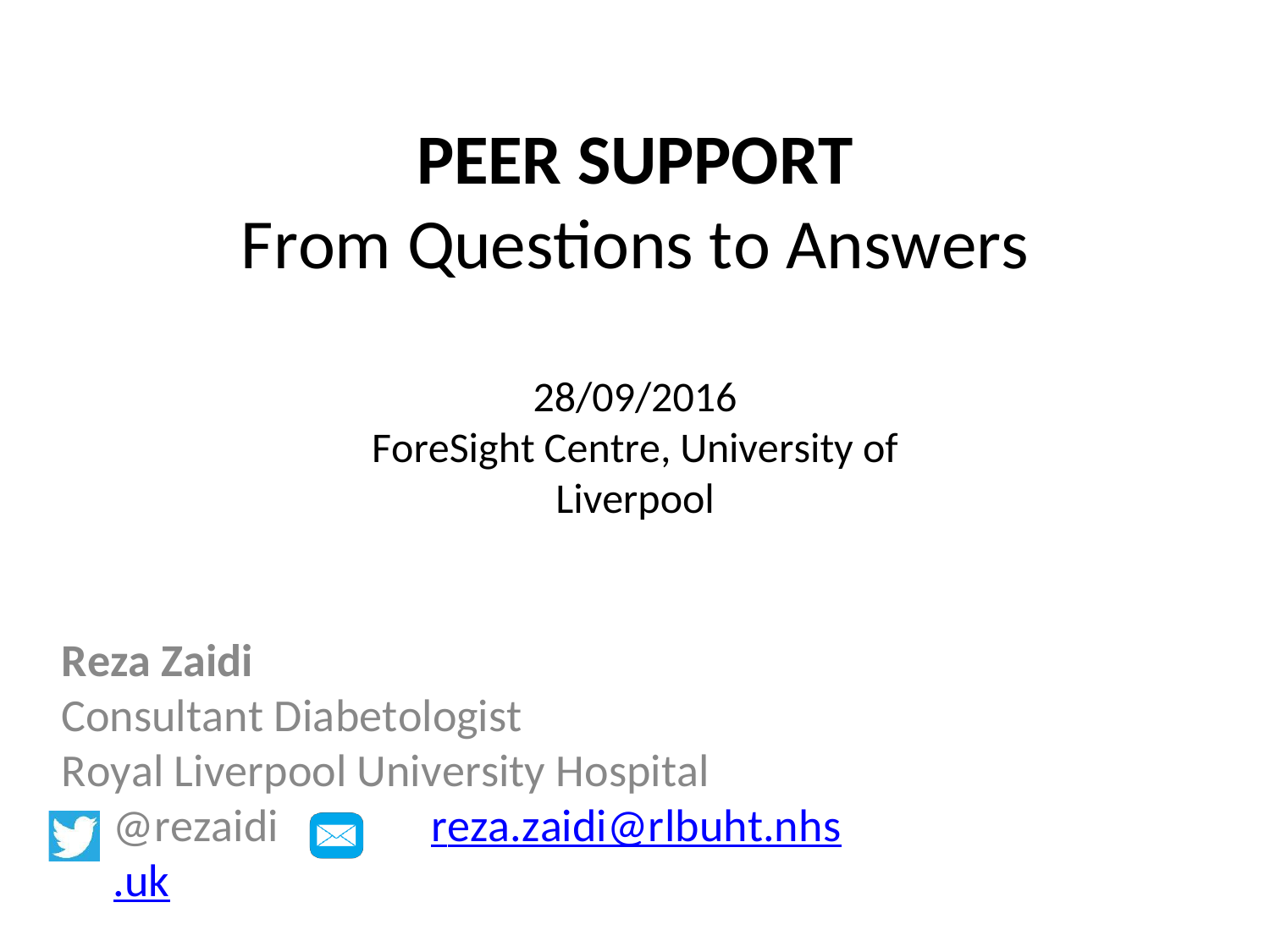

PEER SUPPORT
From Questions to Answers
28/09/2016
ForeSight Centre, University of Liverpool
Reza Zaidi
Consultant Diabetologist
Royal Liverpool University Hospital
@rezaidi	reza.zaidi@rlbuht.nhs.uk